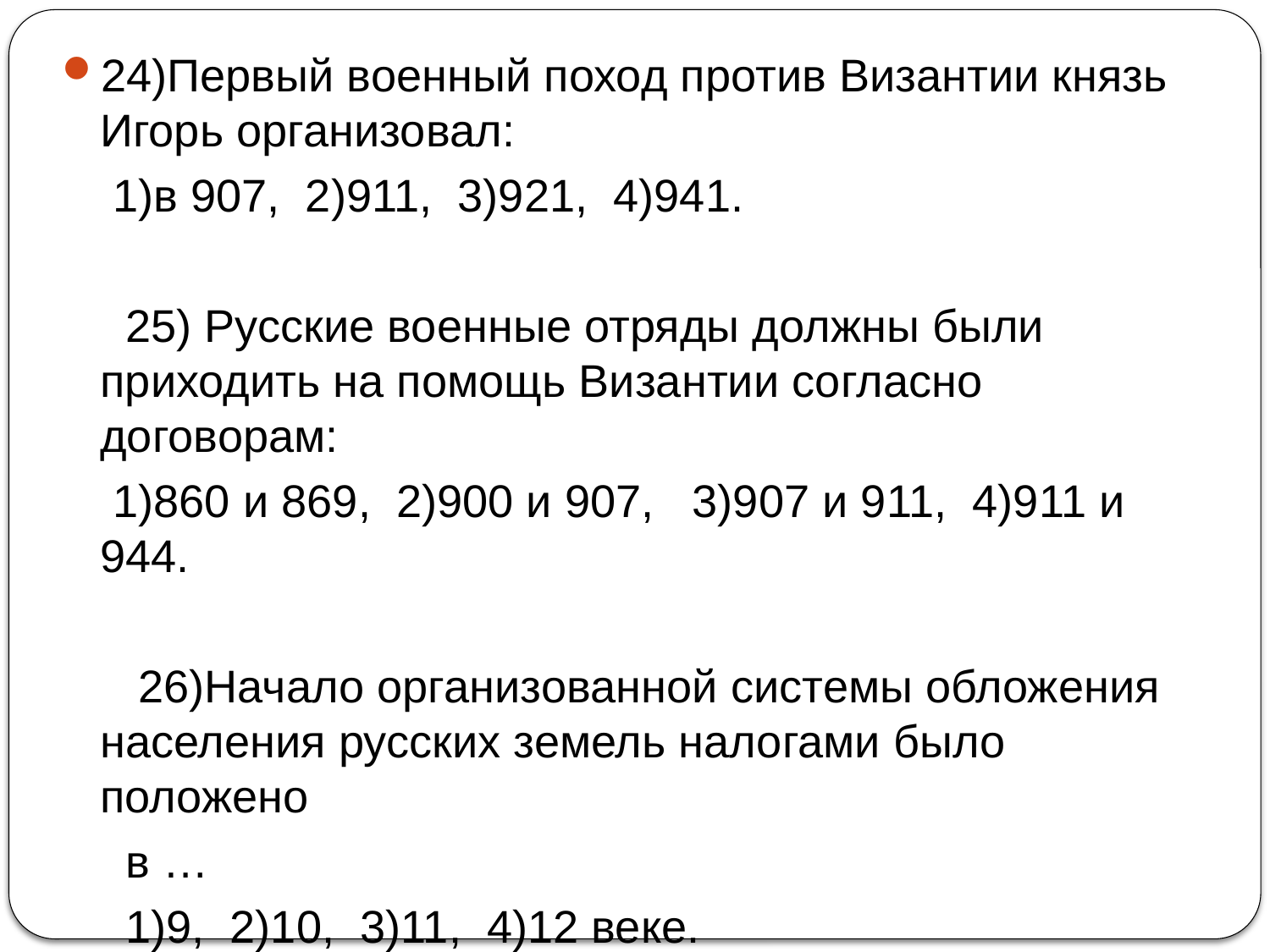

24)Первый военный поход против Византии князь Игорь организовал:
    1)в 907,  2)911,  3)921,  4)941.

     25) Русские военные отряды должны были приходить на помощь Византии согласно договорам:
    1)860 и 869,  2)900 и 907,   3)907 и 911,  4)911 и 944.

      26)Начало организованной системы обложения населения русских земель налогами было положено
     в …
     1)9,  2)10,  3)11,  4)12 веке.